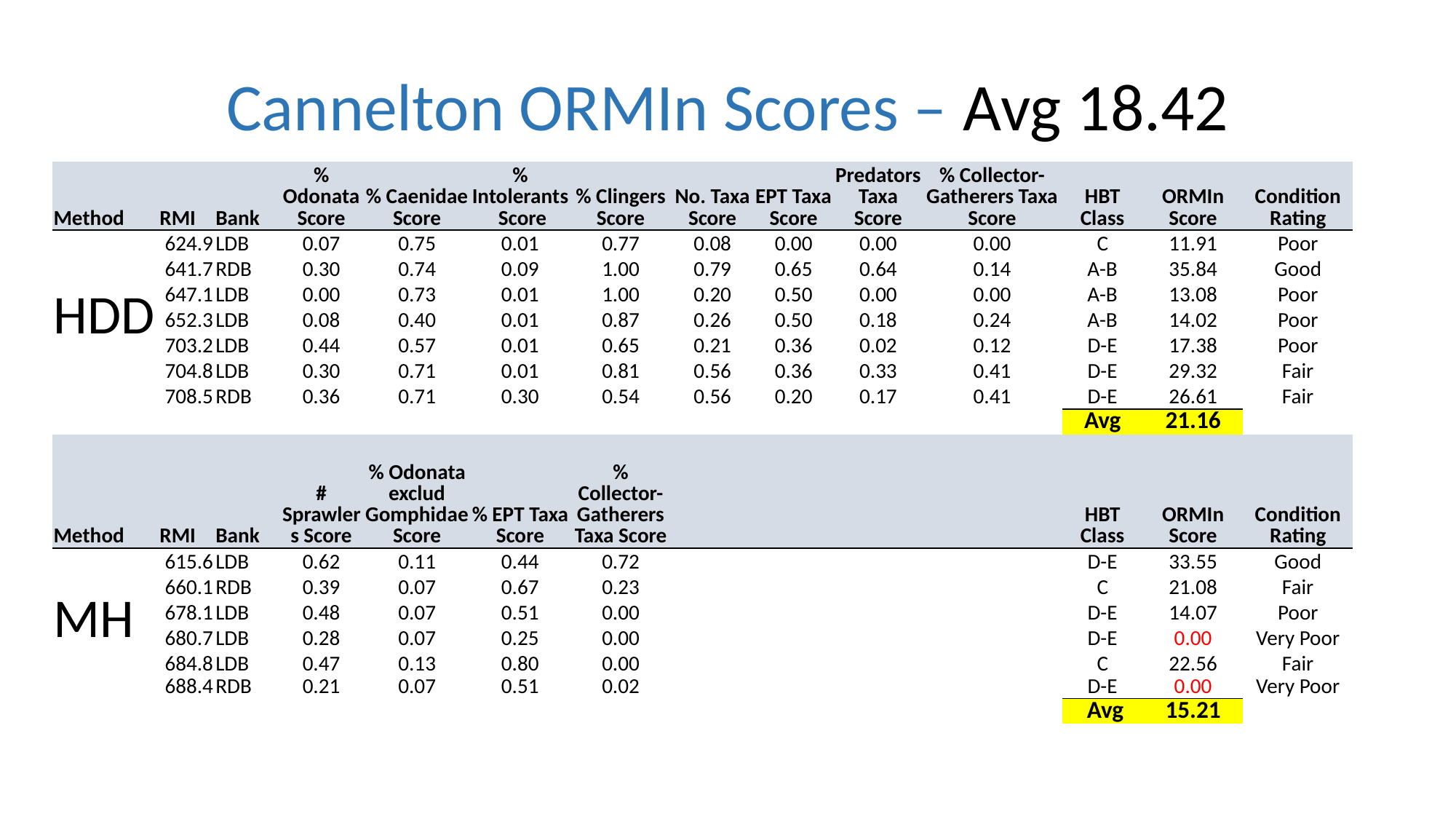

# Cannelton ORMIn Scores – Avg 18.42
| Method | RMI | Bank | % Odonata Score | % Caenidae Score | % Intolerants Score | % Clingers Score | No. Taxa Score | EPT Taxa Score | Predators Taxa Score | % Collector-Gatherers Taxa Score | HBT Class | ORMIn Score | Condition Rating |
| --- | --- | --- | --- | --- | --- | --- | --- | --- | --- | --- | --- | --- | --- |
| HDD | 624.9 | LDB | 0.07 | 0.75 | 0.01 | 0.77 | 0.08 | 0.00 | 0.00 | 0.00 | C | 11.91 | Poor |
|  | 641.7 | RDB | 0.30 | 0.74 | 0.09 | 1.00 | 0.79 | 0.65 | 0.64 | 0.14 | A-B | 35.84 | Good |
|  | 647.1 | LDB | 0.00 | 0.73 | 0.01 | 1.00 | 0.20 | 0.50 | 0.00 | 0.00 | A-B | 13.08 | Poor |
|  | 652.3 | LDB | 0.08 | 0.40 | 0.01 | 0.87 | 0.26 | 0.50 | 0.18 | 0.24 | A-B | 14.02 | Poor |
|  | 703.2 | LDB | 0.44 | 0.57 | 0.01 | 0.65 | 0.21 | 0.36 | 0.02 | 0.12 | D-E | 17.38 | Poor |
|  | 704.8 | LDB | 0.30 | 0.71 | 0.01 | 0.81 | 0.56 | 0.36 | 0.33 | 0.41 | D-E | 29.32 | Fair |
|  | 708.5 | RDB | 0.36 | 0.71 | 0.30 | 0.54 | 0.56 | 0.20 | 0.17 | 0.41 | D-E | 26.61 | Fair |
|  |  |  |  |  |  |  |  |  |  |  | Avg | 21.16 |  |
| Method | RMI | Bank | # Sprawlers Score | % Odonata exclud Gomphidae Score | % EPT Taxa Score | % Collector-Gatherers Taxa Score |  |  |  |  | HBT Class | ORMIn Score | Condition Rating |
| MH | 615.6 | LDB | 0.62 | 0.11 | 0.44 | 0.72 |  |  |  |  | D-E | 33.55 | Good |
|  | 660.1 | RDB | 0.39 | 0.07 | 0.67 | 0.23 |  |  |  |  | C | 21.08 | Fair |
|  | 678.1 | LDB | 0.48 | 0.07 | 0.51 | 0.00 |  |  |  |  | D-E | 14.07 | Poor |
|  | 680.7 | LDB | 0.28 | 0.07 | 0.25 | 0.00 |  |  |  |  | D-E | 0.00 | Very Poor |
|  | 684.8 | LDB | 0.47 | 0.13 | 0.80 | 0.00 |  |  |  |  | C | 22.56 | Fair |
|  | 688.4 | RDB | 0.21 | 0.07 | 0.51 | 0.02 |  |  |  |  | D-E | 0.00 | Very Poor |
|  |  |  |  |  |  |  |  |  |  |  | Avg | 15.21 |  |
|  |  |  |  |  |  |  |  |  |  |  |  |  |  |